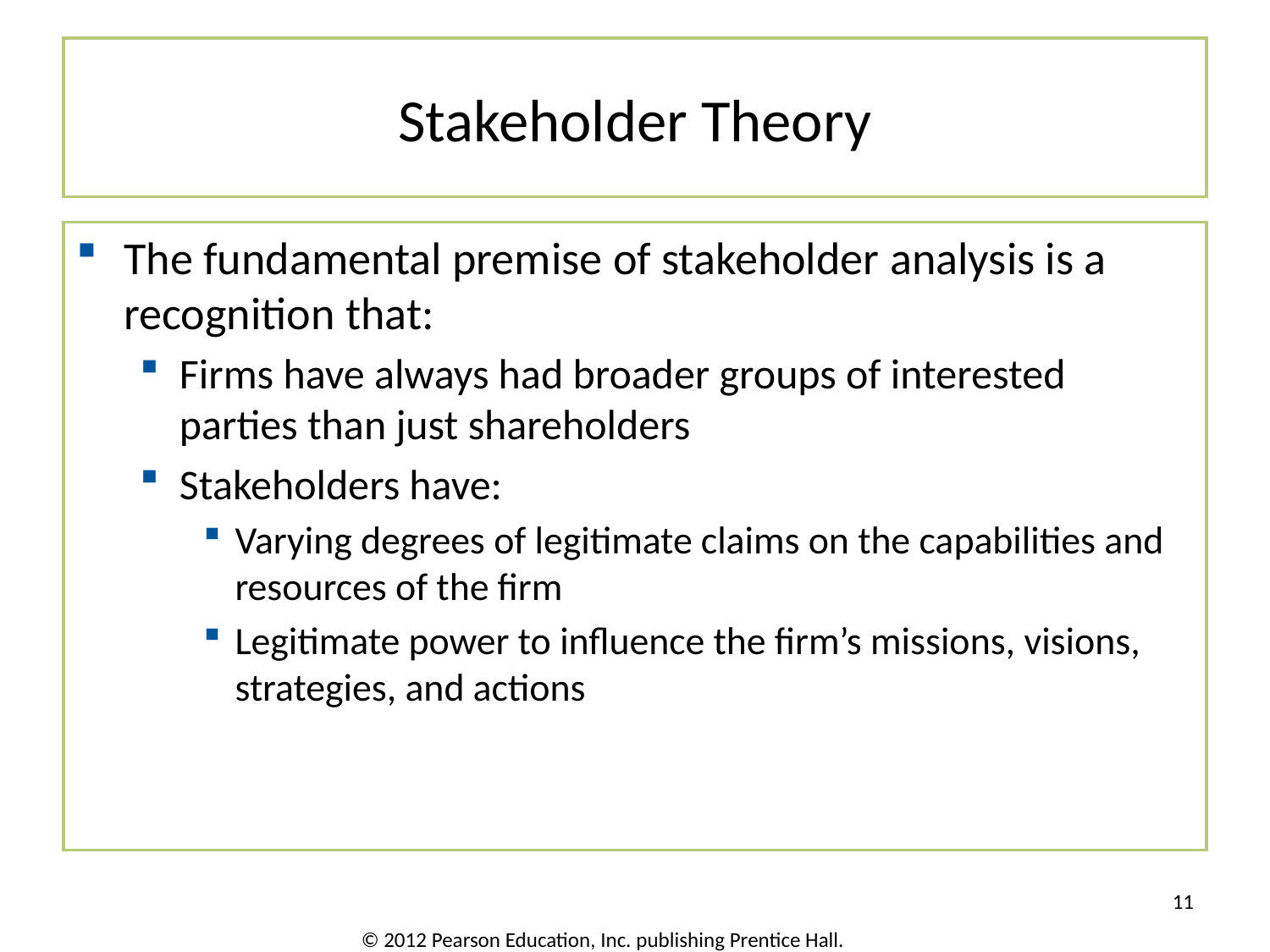

# Stakeholder Theory
The fundamental premise of stakeholder analysis is a recognition that:
Firms have always had broader groups of interested parties than just shareholders
Stakeholders have:
Varying degrees of legitimate claims on the capabilities and resources of the firm
Legitimate power to influence the firm’s missions, visions, strategies, and actions

11